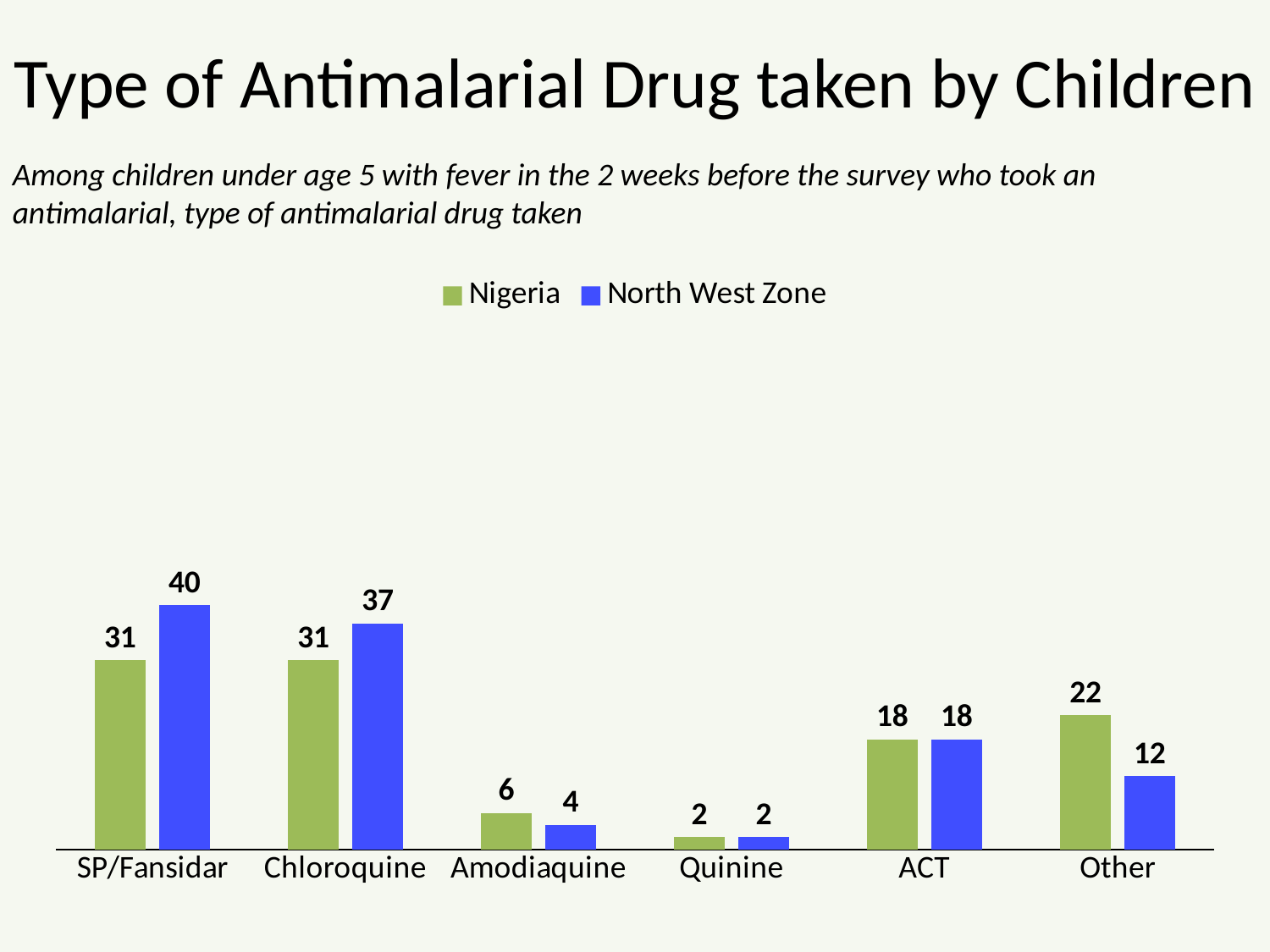

# Type of Antimalarial Drug taken by Children
Among children under age 5 with fever in the 2 weeks before the survey who took an antimalarial, type of antimalarial drug taken

### Chart

| Category | Nigeria | North West Zone |
|---|---|---|
| SP/Fansidar | 31.0 | 40.0 |
| Chloroquine | 31.0 | 37.0 |
| Amodiaquine | 6.0 | 4.0 |
| Quinine | 2.0 | 2.0 |
| ACT | 18.0 | 18.0 |
| Other | 22.0 | 12.0 |